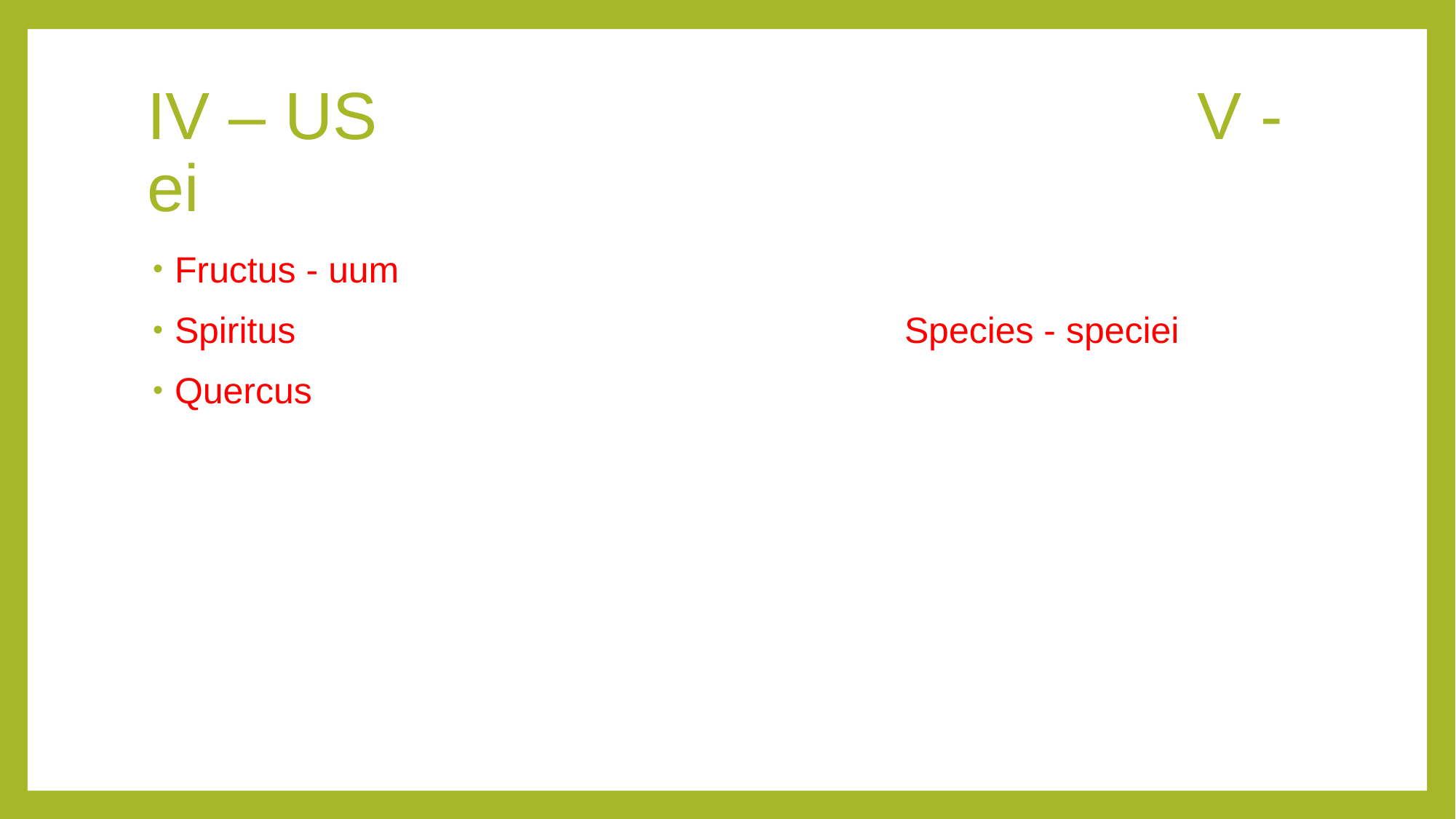

# IV – US	                                       V - ei
Fructus - uum
Spiritus                                                            Species - speciei
Quercus